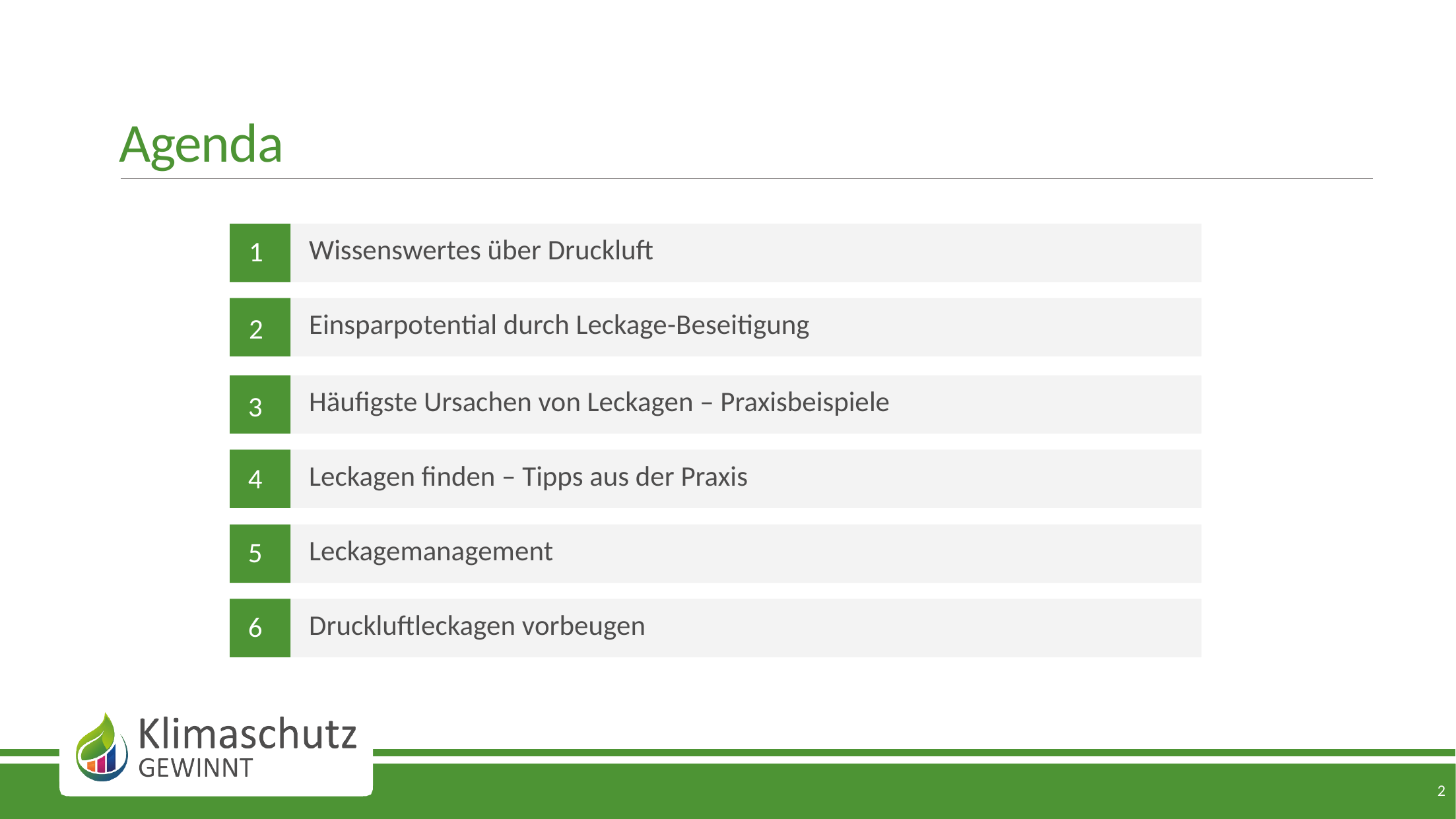

# Agenda
Wissenswertes über Druckluft
1
Einsparpotential durch Leckage-Beseitigung
2
Häufigste Ursachen von Leckagen – Praxisbeispiele
3
Leckagen finden – Tipps aus der Praxis
4
Leckagemanagement
5
Druckluftleckagen vorbeugen
6
2